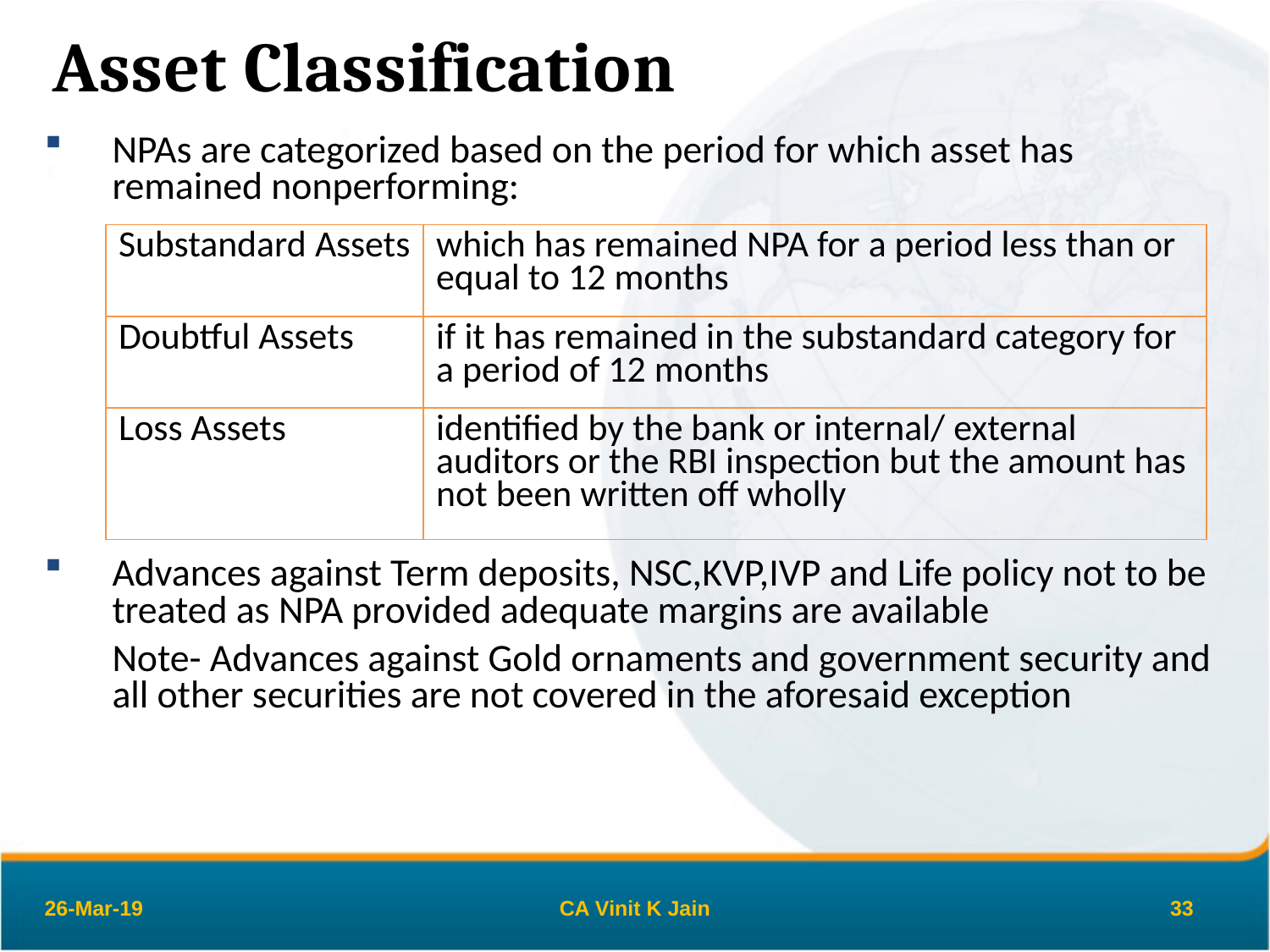

# Asset Classification
NPAs are categorized based on the period for which asset has remained nonperforming:

Advances against Term deposits, NSC,KVP,IVP and Life policy not to be treated as NPA provided adequate margins are available
	Note- Advances against Gold ornaments and government security and all other securities are not covered in the aforesaid exception

| Substandard Assets | which has remained NPA for a period less than or equal to 12 months |
| --- | --- |
| Doubtful Assets | if it has remained in the substandard category for a period of 12 months |
| Loss Assets | identified by the bank or internal/ external auditors or the RBI inspection but the amount has not been written off wholly |
26-Mar-19
CA Vinit K Jain
33